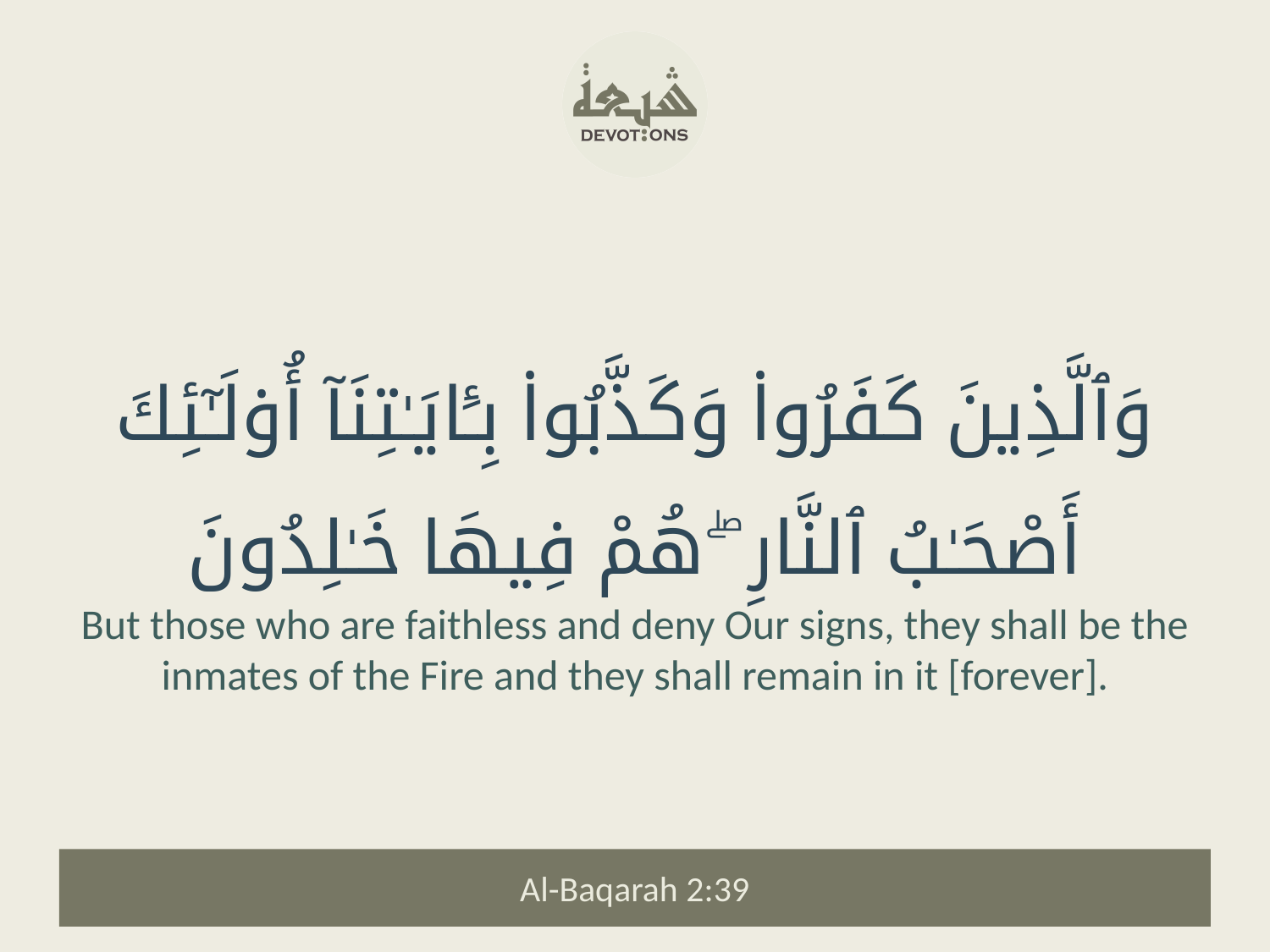

وَٱلَّذِينَ كَفَرُوا۟ وَكَذَّبُوا۟ بِـَٔايَـٰتِنَآ أُو۟لَـٰٓئِكَ أَصْحَـٰبُ ٱلنَّارِ ۖ هُمْ فِيهَا خَـٰلِدُونَ
But those who are faithless and deny Our signs, they shall be the inmates of the Fire and they shall remain in it [forever].
Al-Baqarah 2:39